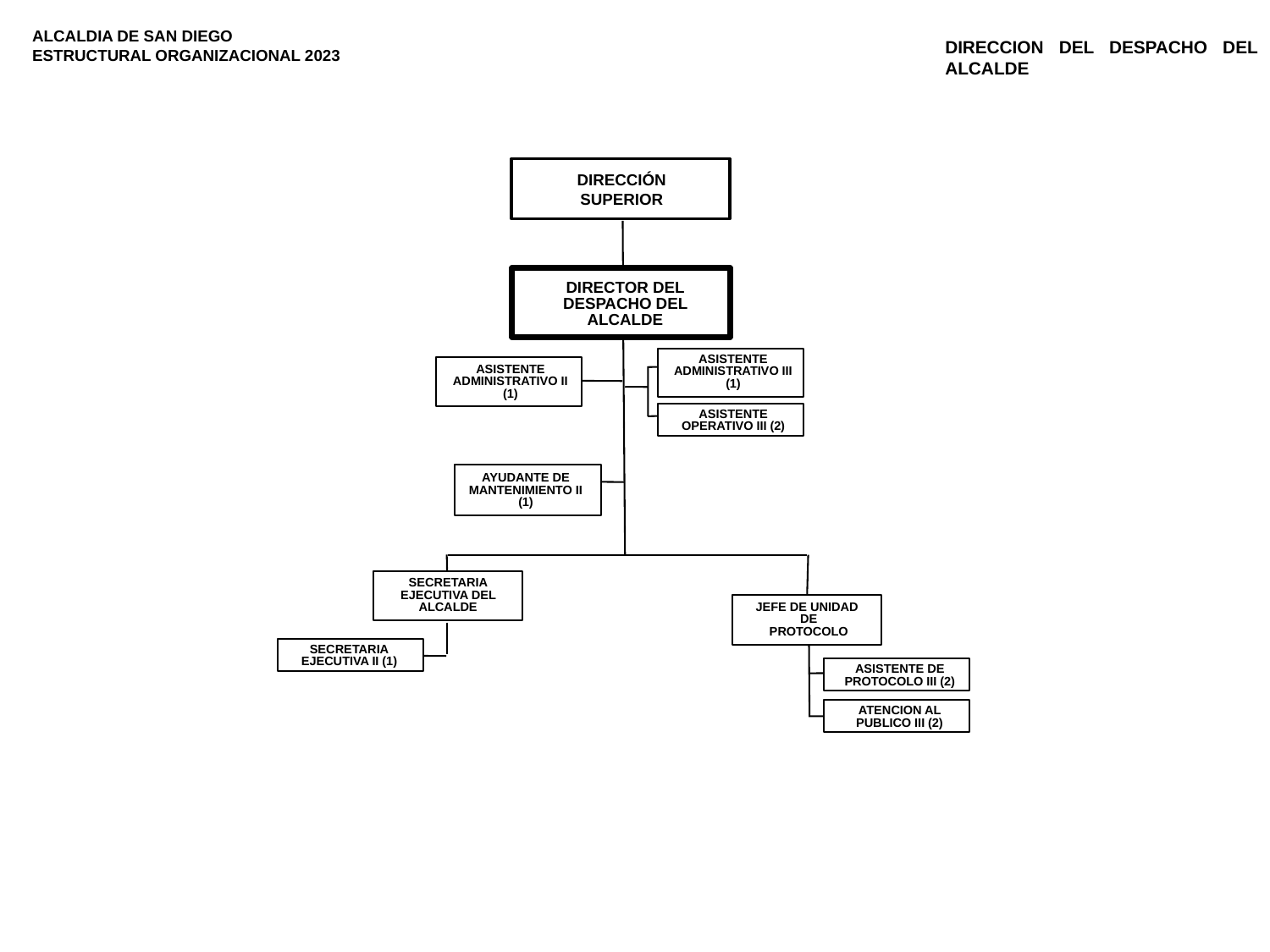

ALCALDIA DE SAN DIEGO
ESTRUCTURAL ORGANIZACIONAL 2023
DIRECCION DEL DESPACHO DEL ALCALDE

DIRECCIÓN SUPERIOR

DIRECTOR DEL DESPACHO DEL ALCALDE
ASISTENTE ADMINISTRATIVO III (1)

ASISTENTE ADMINISTRATIVO II (1)

ASISTENTE OPERATIVO III (2)

AYUDANTE DE MANTENIMIENTO II (1)
SECRETARIA EJECUTIVA DEL ALCALDE
JEFE DE UNIDAD
 DE
 PROTOCOLO
SECRETARIA EJECUTIVA II (1)

ASISTENTE DE PROTOCOLO III (2)

ATENCION AL PUBLICO III (2)